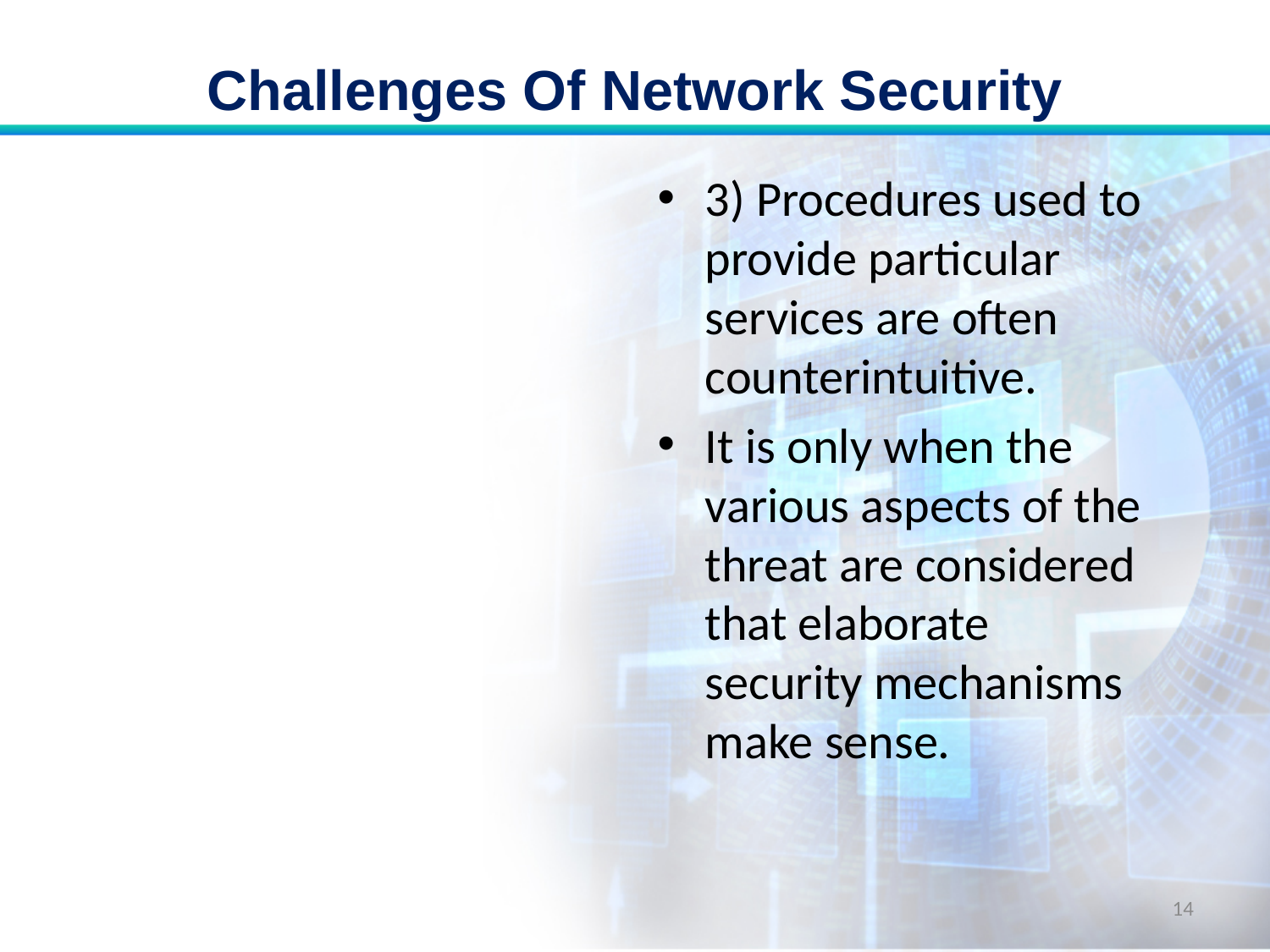

# Challenges Of Network Security
3) Procedures used to provide particular services are often counterintuitive.
It is only when the various aspects of the threat are considered that elaborate security mechanisms make sense.

14